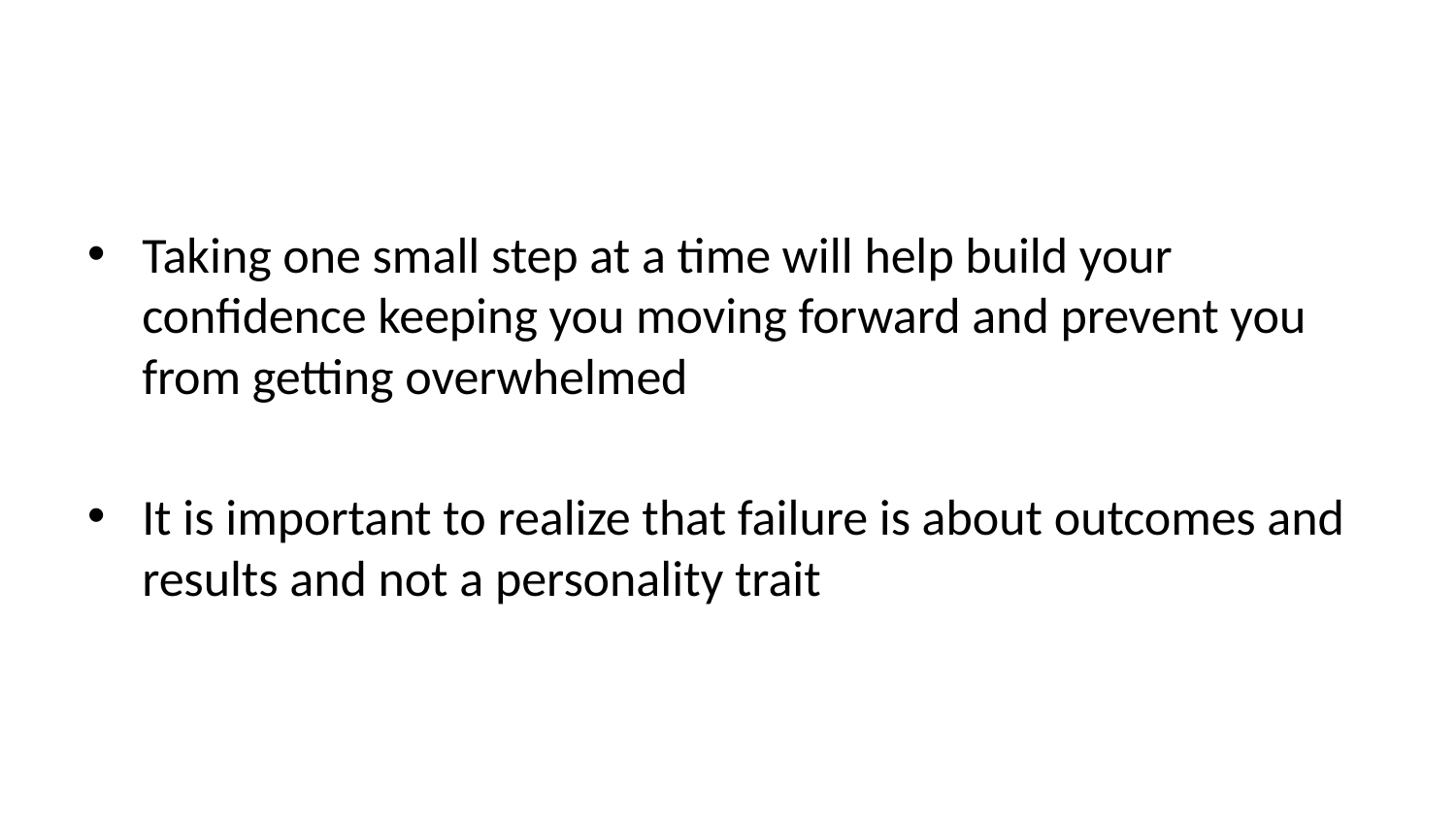

Taking one small step at a time will help build your confidence keeping you moving forward and prevent you from getting overwhelmed

It is important to realize that failure is about outcomes and results and not a personality trait